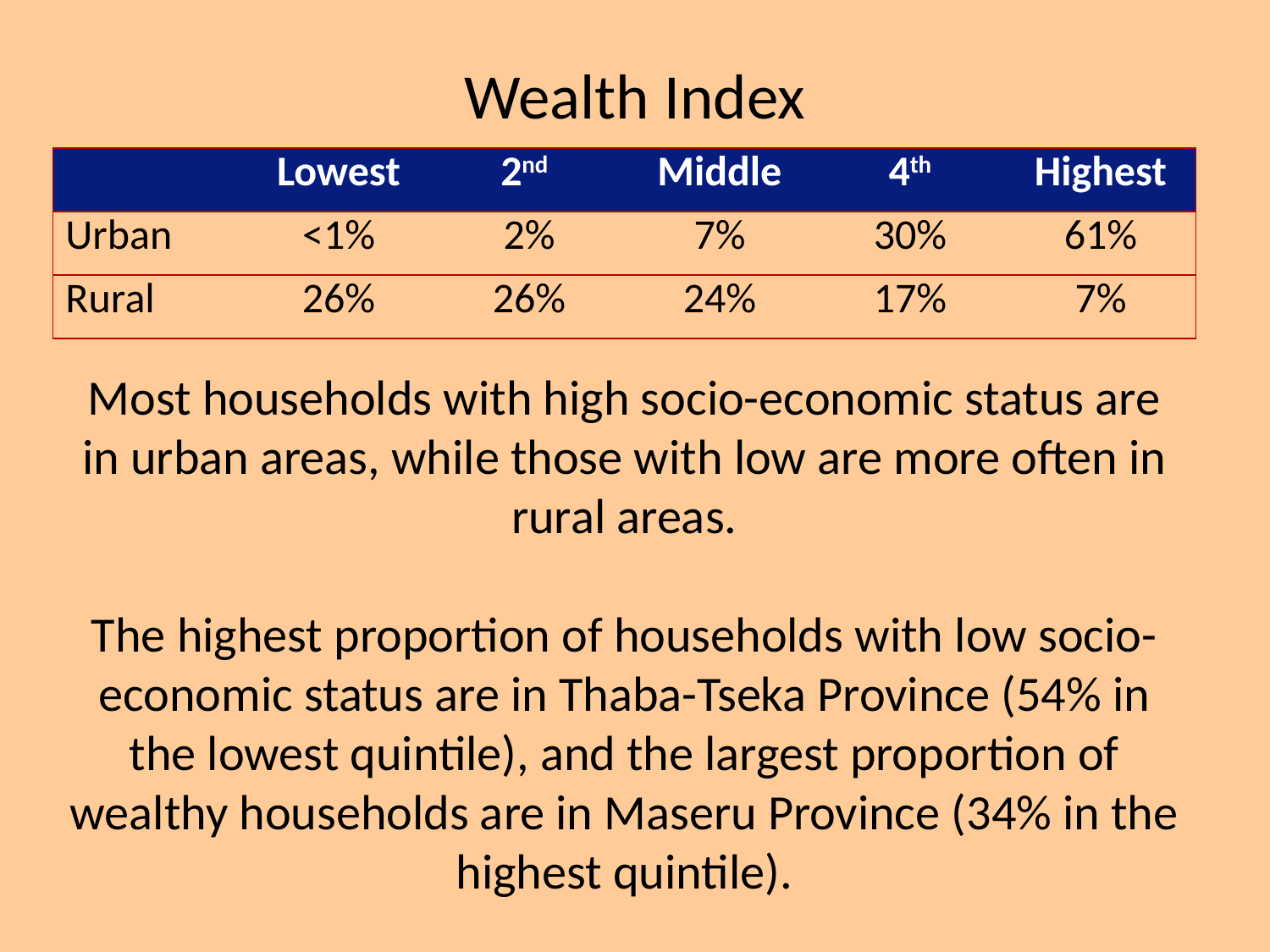

# Wealth Index
|  | Lowest | 2nd | Middle | 4th | Highest |
| --- | --- | --- | --- | --- | --- |
| Urban | <1% | 2% | 7% | 30% | 61% |
| Rural | 26% | 26% | 24% | 17% | 7% |
Most households with high socio-economic status are in urban areas, while those with low are more often in rural areas.

The highest proportion of households with low socio-economic status are in Thaba-Tseka Province (54% in the lowest quintile), and the largest proportion of wealthy households are in Maseru Province (34% in the highest quintile).